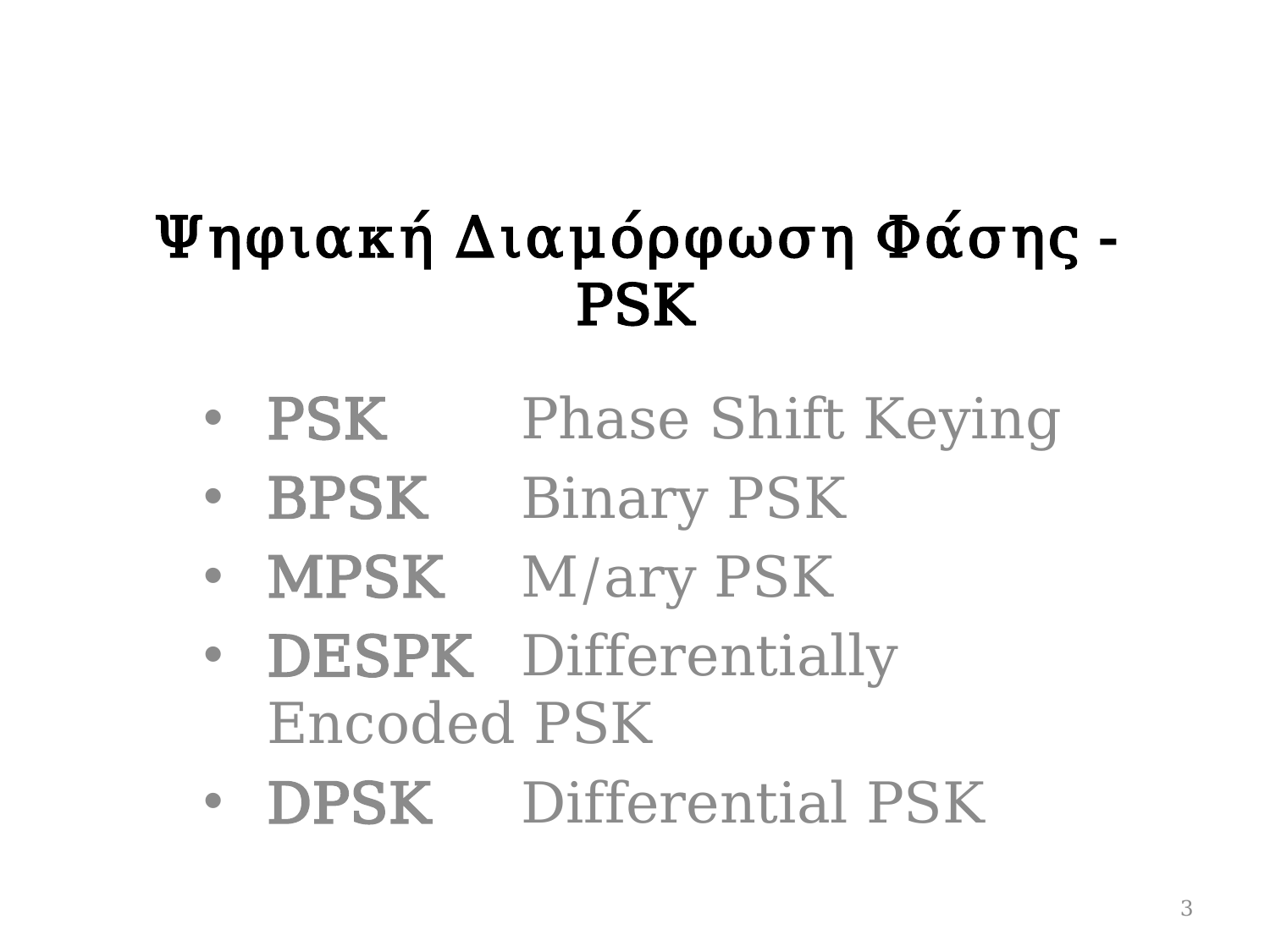

# Ψηφιακή Διαμόρφωση Φάσης - PSK
PSK 	Phase Shift Keying
BPSK 	Binary PSK
MPSK 	M/ary PSK
DESPK 	Differentially Encoded PSK
DPSK 	Differential PSK

3